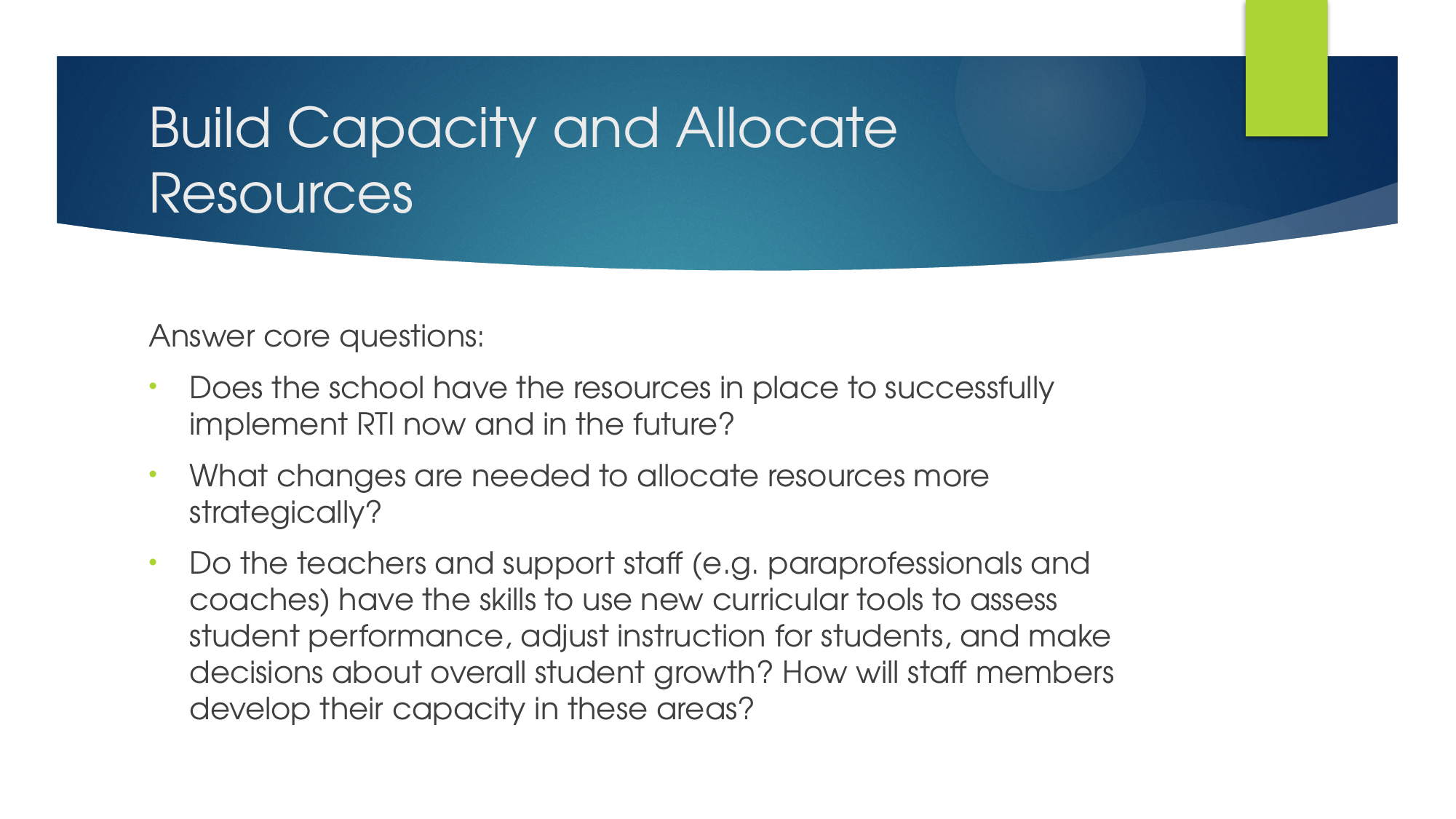

# Build Capacity and Allocate Resources
Answer core questions:
Does the school have the resources in place to successfully implement RTI now and in the future?
What changes are needed to allocate resources more strategically?
Do the teachers and support staff (e.g. paraprofessionals and coaches) have the skills to use new curricular tools to assess student performance, adjust instruction for students, and make decisions about overall student growth? How will staff members develop their capacity in these areas?